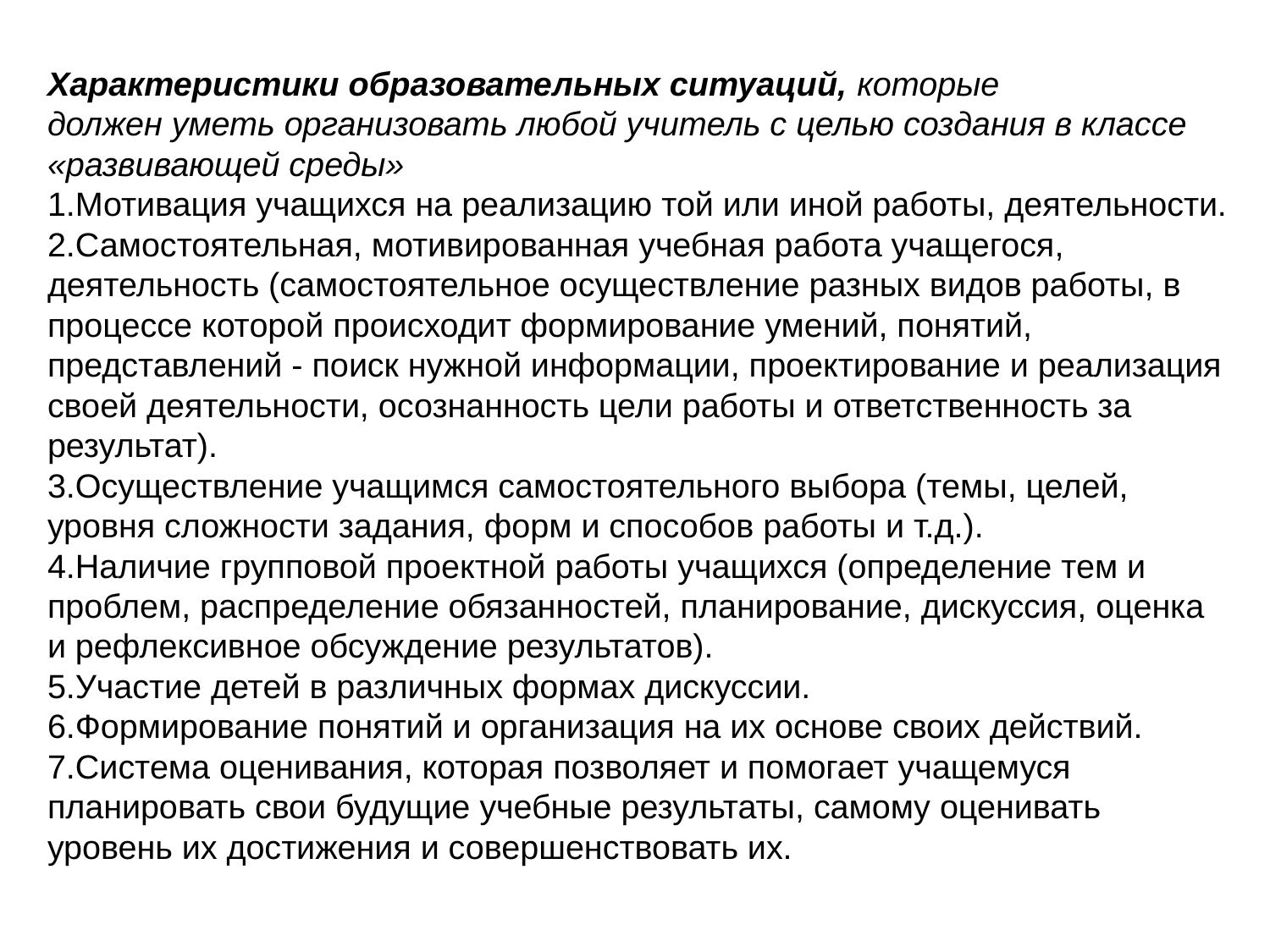

Характеристики образовательных ситуаций, которые должен уметь организовать любой учитель с целью создания в классе «развивающей среды»
1.Мотивация учащихся на реализацию той или иной работы, деятельности.
2.Самостоятельная, мотивированная учебная работа учащегося, деятельность (самостоятельное осуществление разных видов работы, в
процессе которой происходит формирование умений, понятий, представлений - поиск нужной информации, проектирование и реализация своей деятельности, осознанность цели работы и ответственность за результат).
3.Осуществление учащимся самостоятельного выбора (темы, целей, уровня сложности задания, форм и способов работы и т.д.).
4.Наличие групповой проектной работы учащихся (определение тем и проблем, распределение обязанностей, планирование, дискуссия, оценка и рефлексивное обсуждение результатов).
5.Участие детей в различных формах дискуссии.
6.Формирование понятий и организация на их основе своих действий.
7.Система оценивания, которая позволяет и помогает учащемуся планировать свои будущие учебные результаты, самому оценивать уровень их достижения и совершенствовать их.